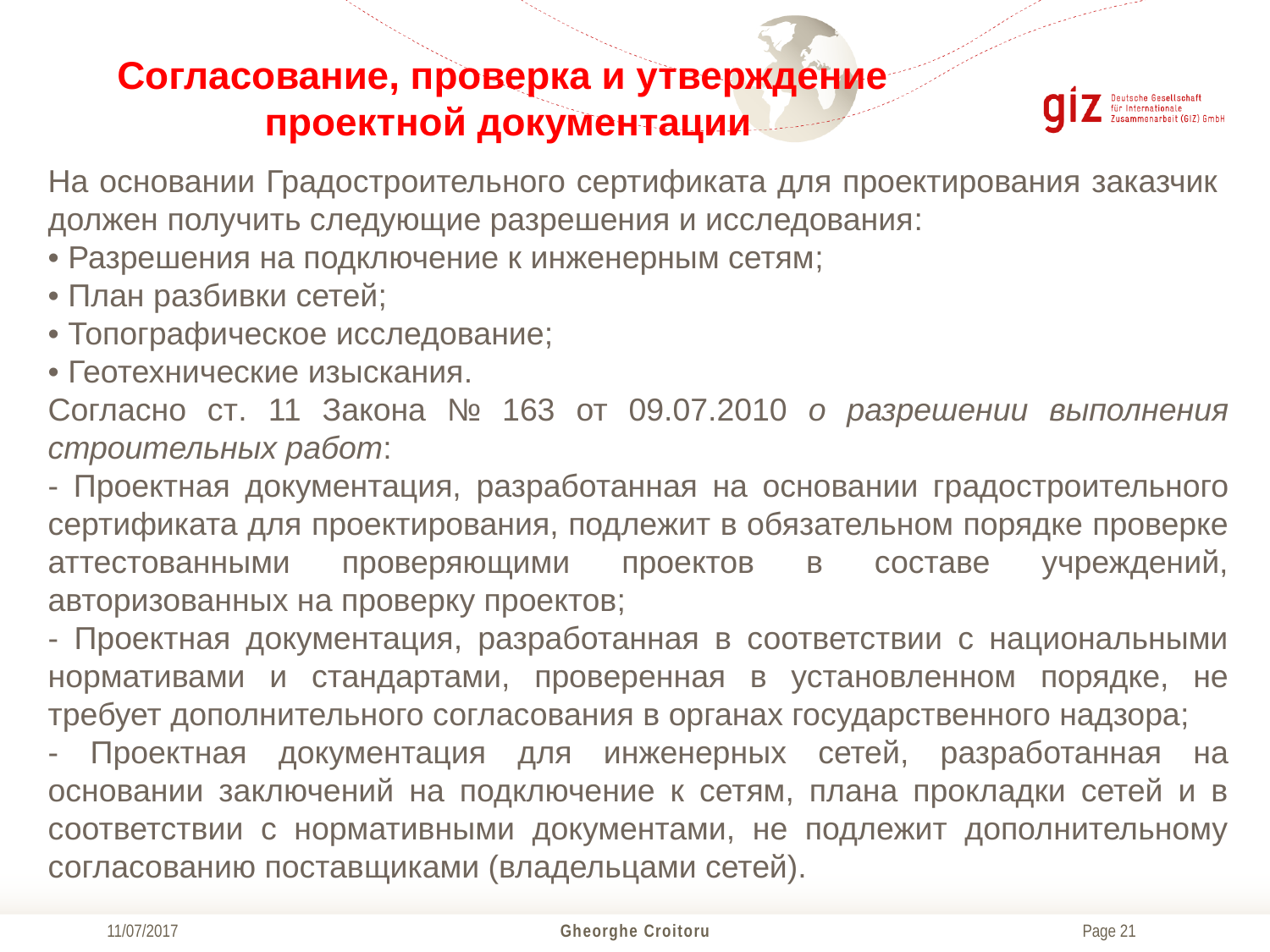

# Согласование, проверка и утверждение проектной документации
На основании Градостроительного сертификата для проектирования заказчик  должен получить следующие разрешения и исследования:
• Разрешения на подключение к инженерным сетям;
• План разбивки сетей;
• Топографическое исследование;
• Геотехнические изыскания.
Согласно ст. 11 Закона № 163 от 09.07.2010 о разрешении выполнения строительных работ:
- Проектная документация, разработанная на основании градостроительного сертификата для проектирования, подлежит в обязательном порядке проверке аттестованными проверяющими проектов в составе учреждений, авторизованных на проверку проектов;
- Проектная документация, разработанная в соответствии с национальными нормативами и стандартами, проверенная в установленном порядке, не требует дополнительного согласования в органах государственного надзора;
- Проектная документация для инженерных сетей, разработанная на основании заключений на подключение к сетям, плана прокладки сетей и в соответствии с нормативными документами, не подлежит дополнительному согласованию поставщиками (владельцами сетей).
11/07/2017
Gheorghe Croitoru